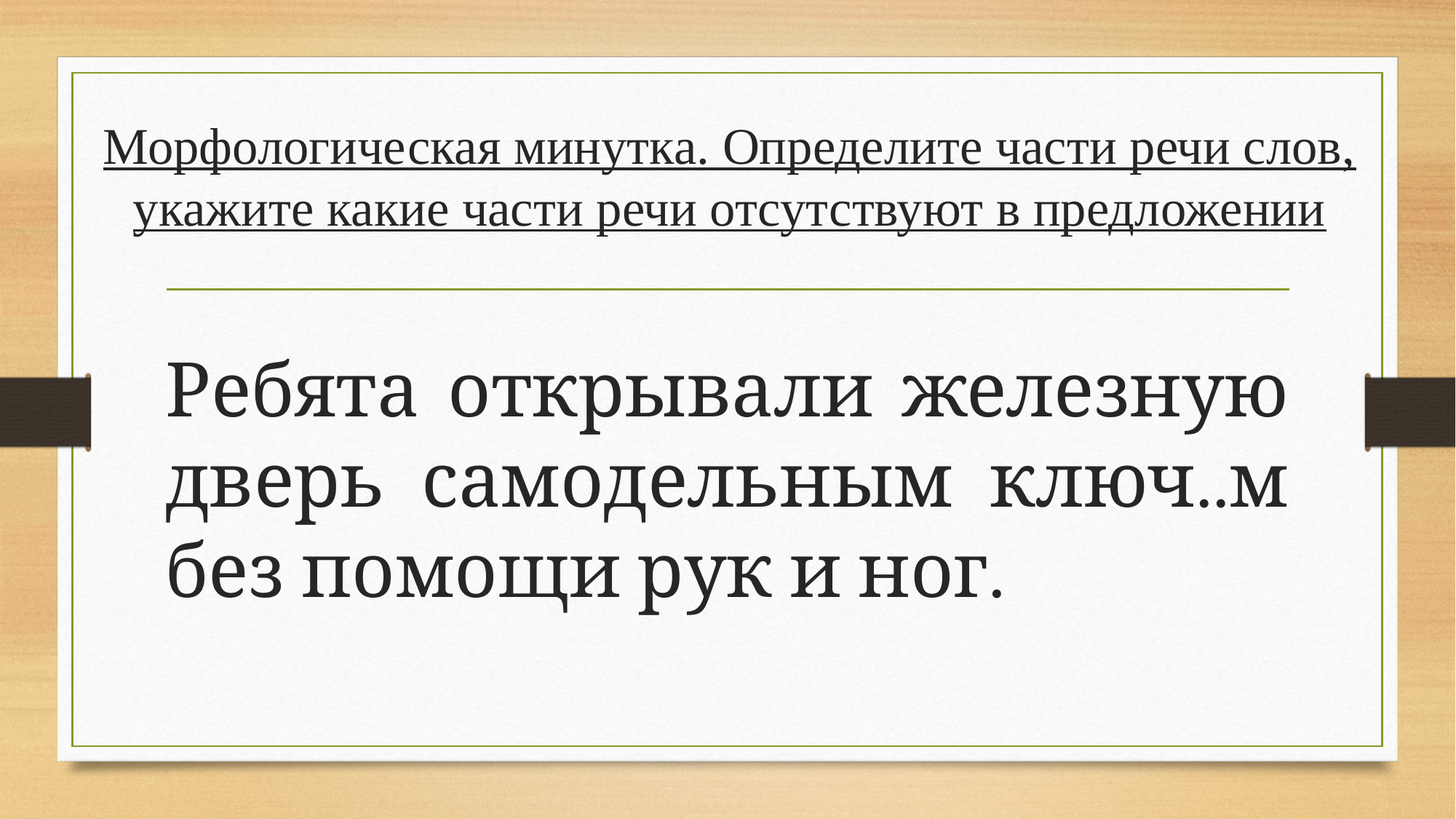

# Морфологическая минутка. Определите части речи слов, укажите какие части речи отсутствуют в предложении
Ребята открывали железную дверь самодельным ключ..м без помощи рук и ног.